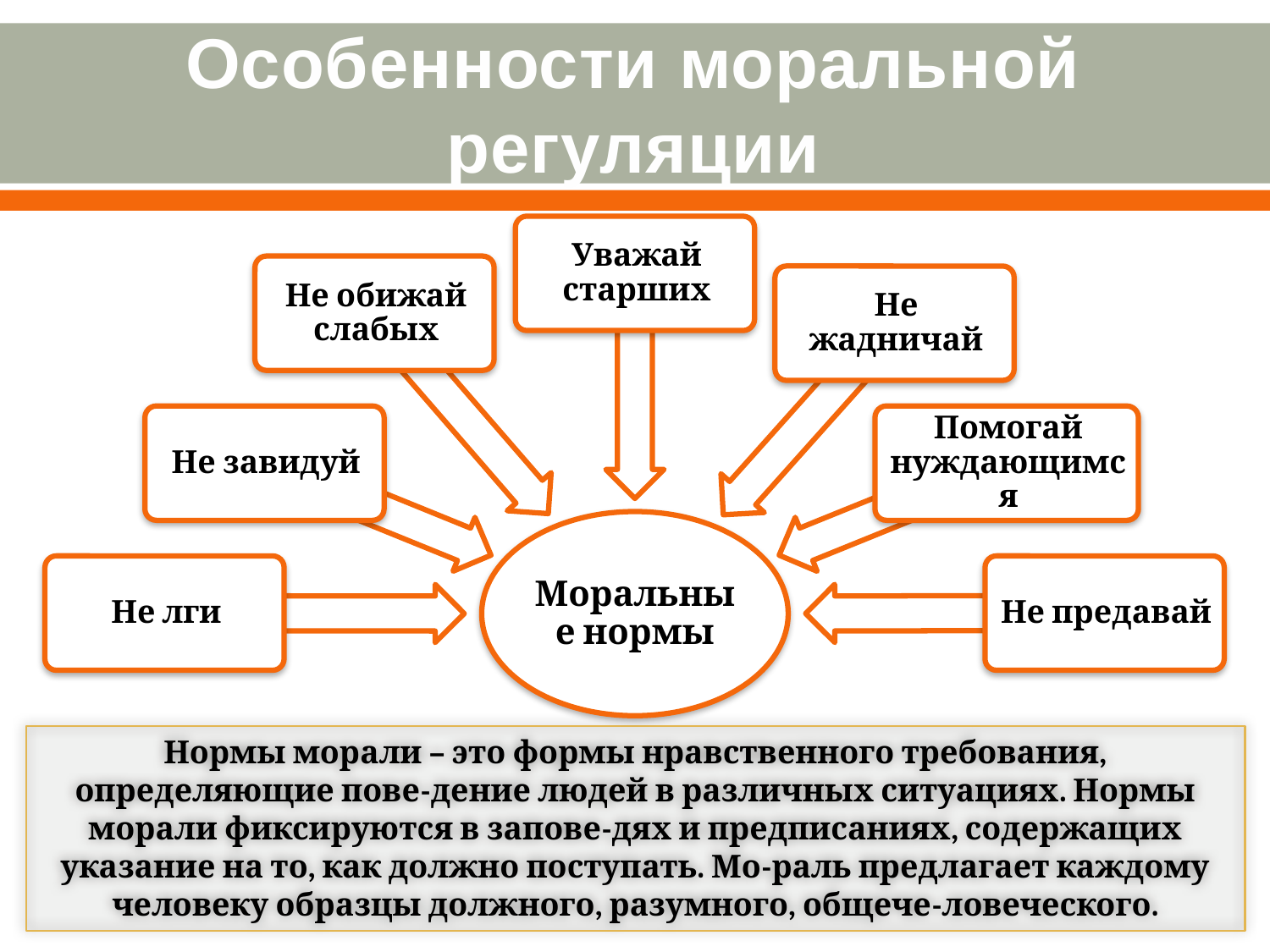

# Особенности моральной регуляции
Моральные нормы
Не лги
Не завидуй
Не обижай слабых
Уважай старших
Не жадничай
Помогай нуждающимся
Не предавай
Нормы морали – это формы нравственного требования, определяющие пове-дение людей в различных ситуациях. Нормы морали фиксируются в запове-дях и предписаниях, содержащих указание на то, как должно поступать. Мо-раль предлагает каждому человеку образцы должного, разумного, общече-ловеческого.